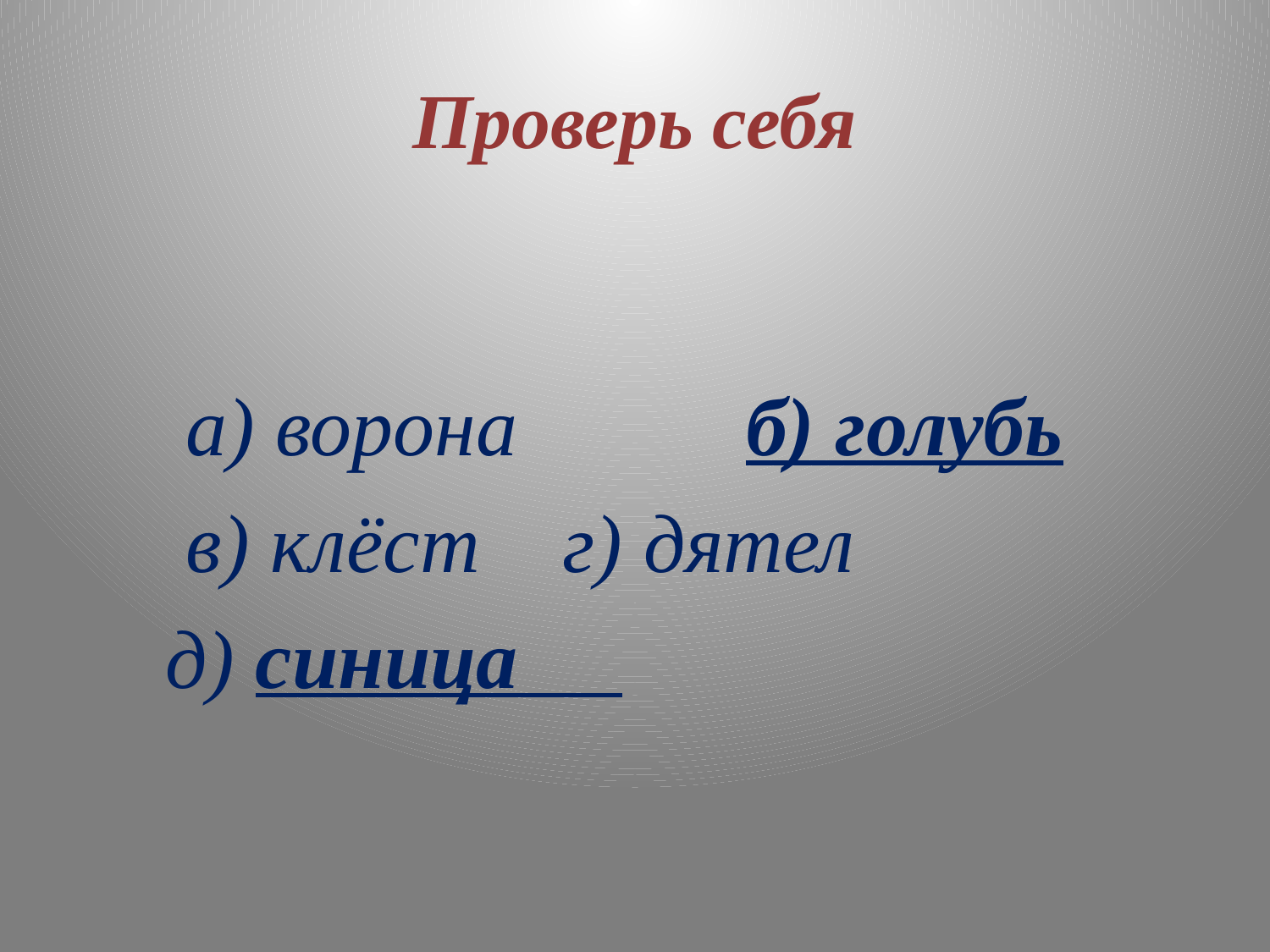

# Проверь себя
     а) ворона           б) голубь
     в) клёст    г) дятел
    д) синица